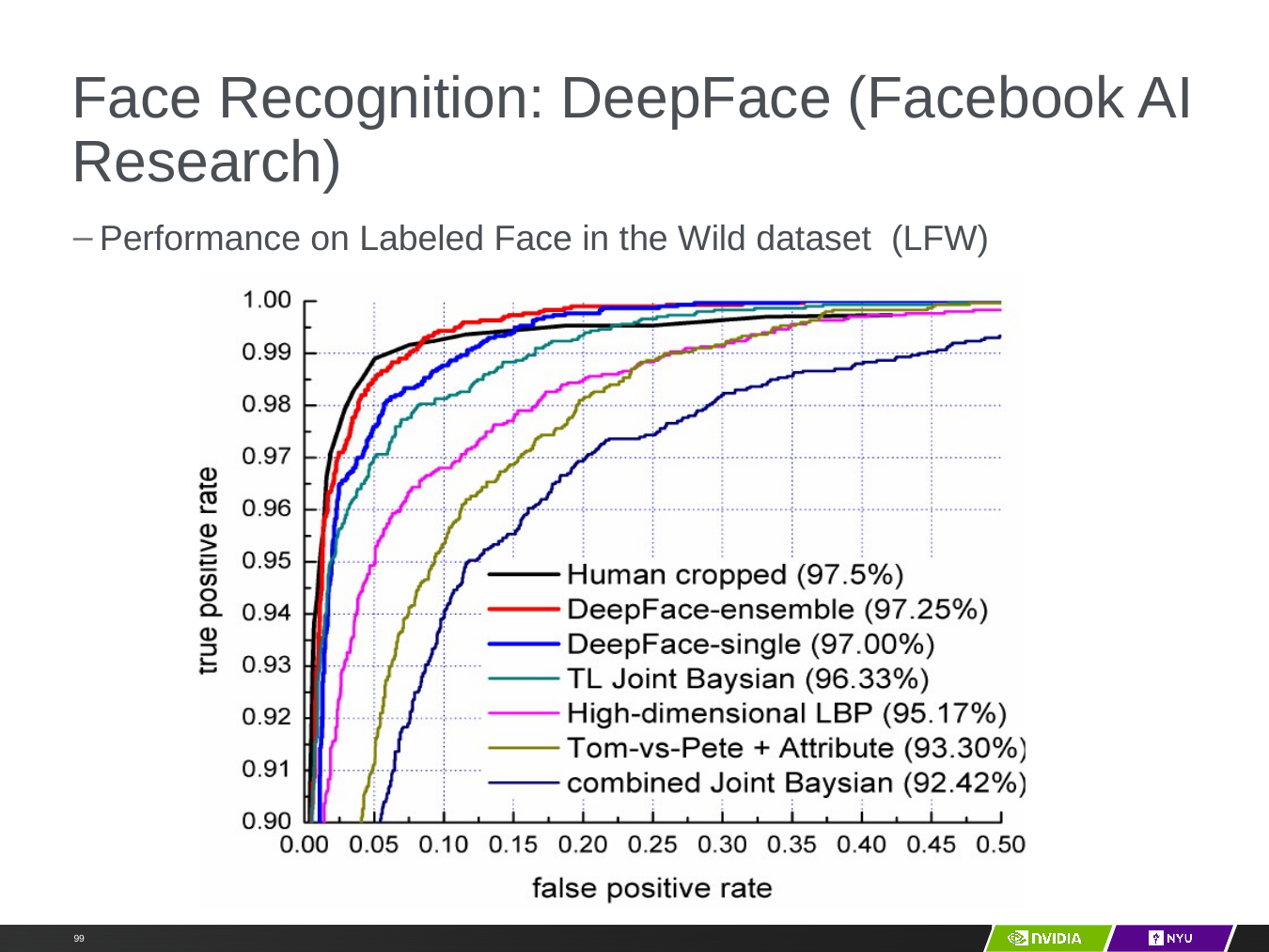

# Face Recognition: DeepFace (Facebook AI Research)
Y LeCun
Performance on Labeled Face in the Wild dataset  (LFW)